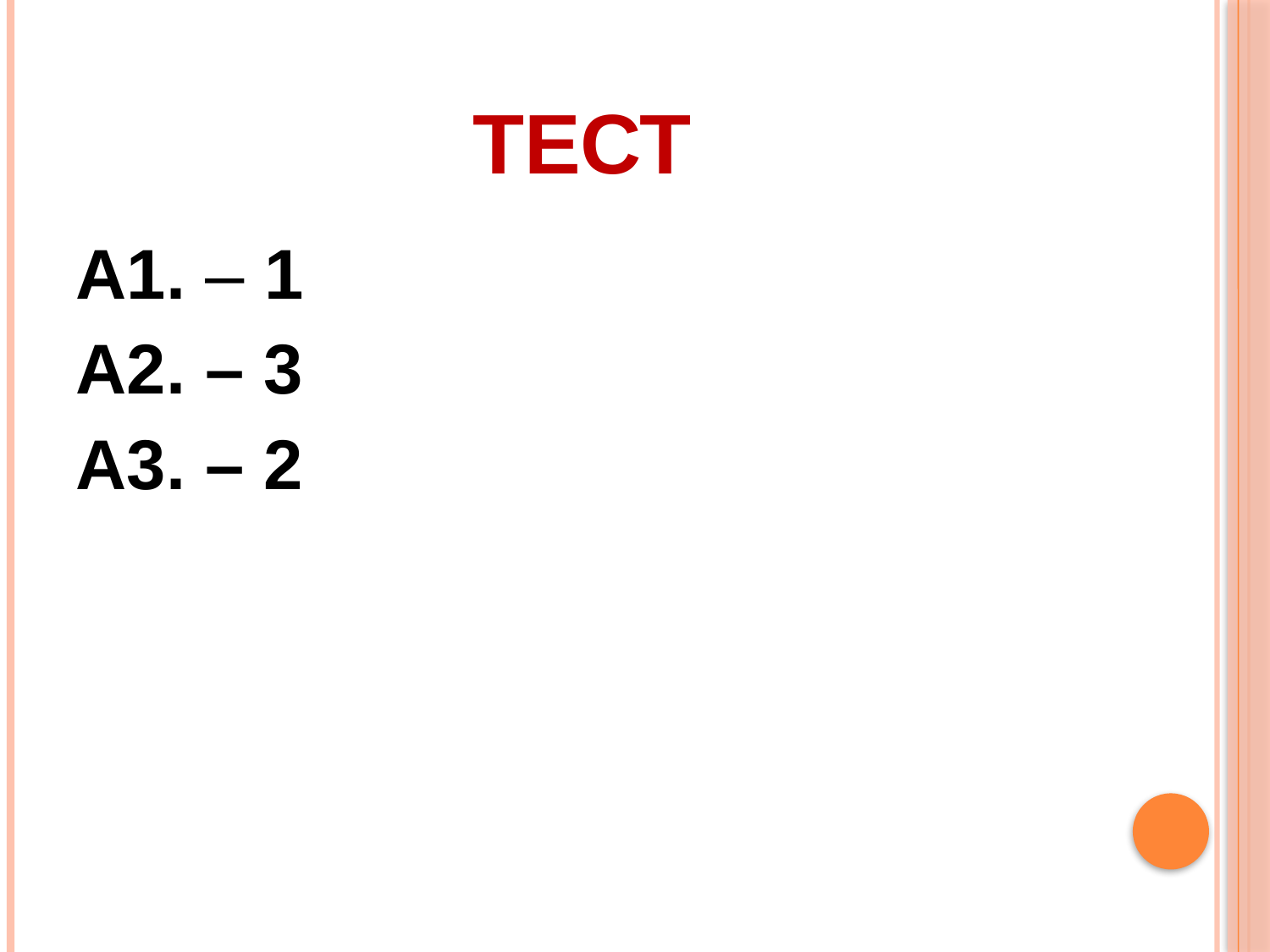

# тест
А1. – 1
А2. – 3
А3. – 2